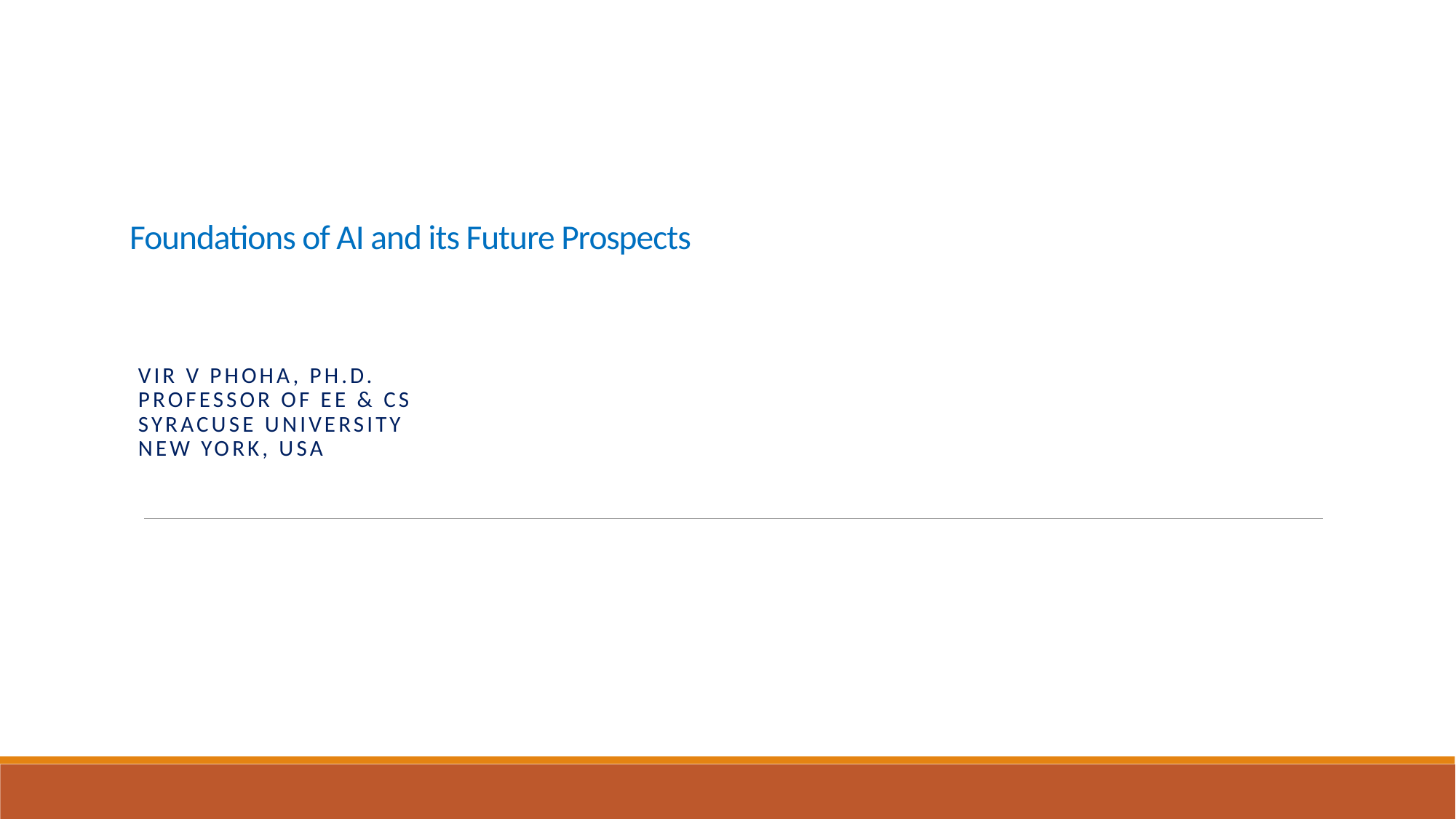

# Foundations of AI and its Future Prospects
Vir V Phoha, Ph.D.
Professor of EE & CS
Syracuse University
New York, USA